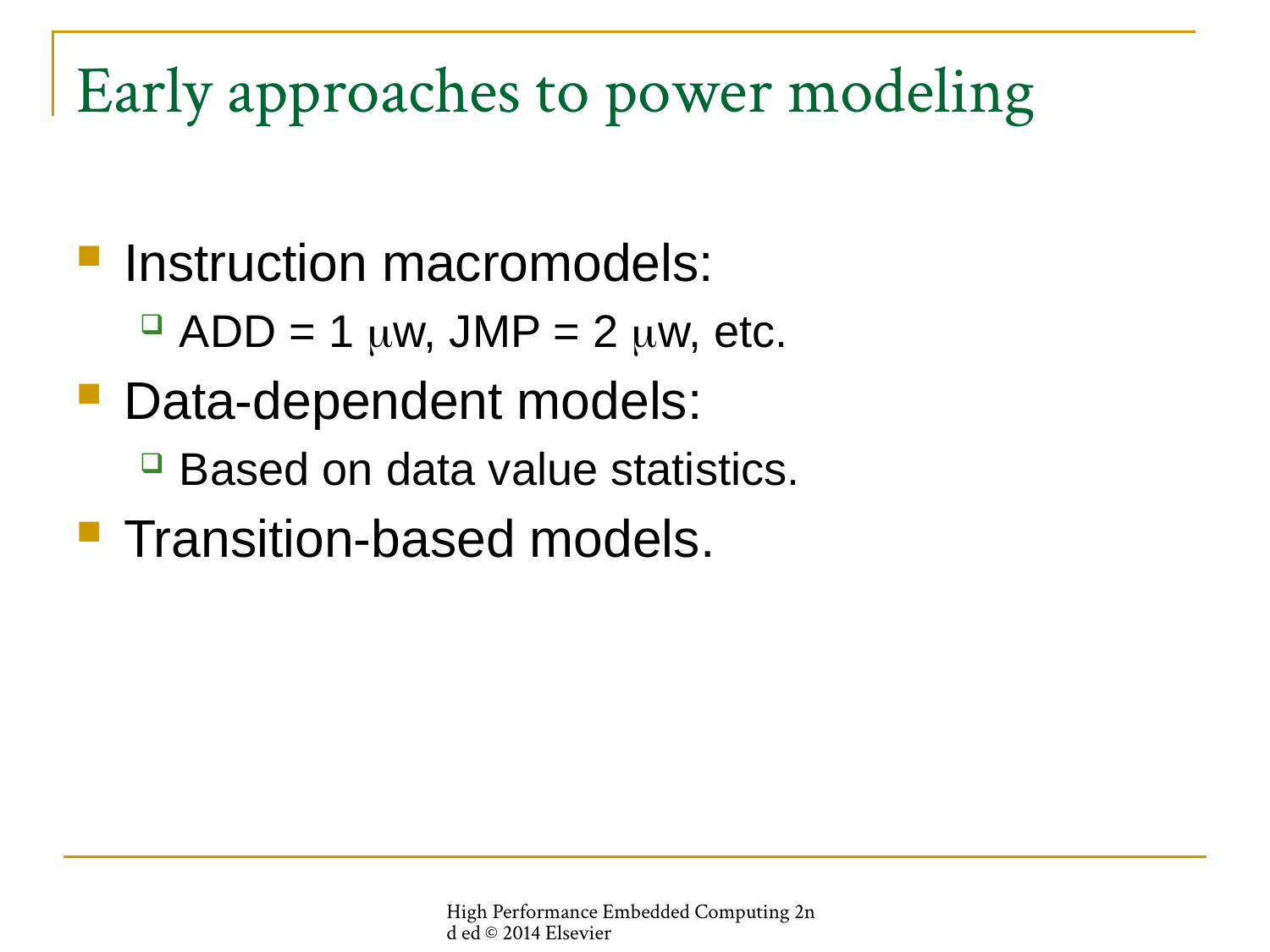

# Early approaches to power modeling
Instruction macromodels:
ADD = 1 μw, JMP = 2 μw, etc.
Data-dependent models:
Based on data value statistics.
Transition-based models.

High Performance Embedded Computing 2nd ed © 2014 Elsevier